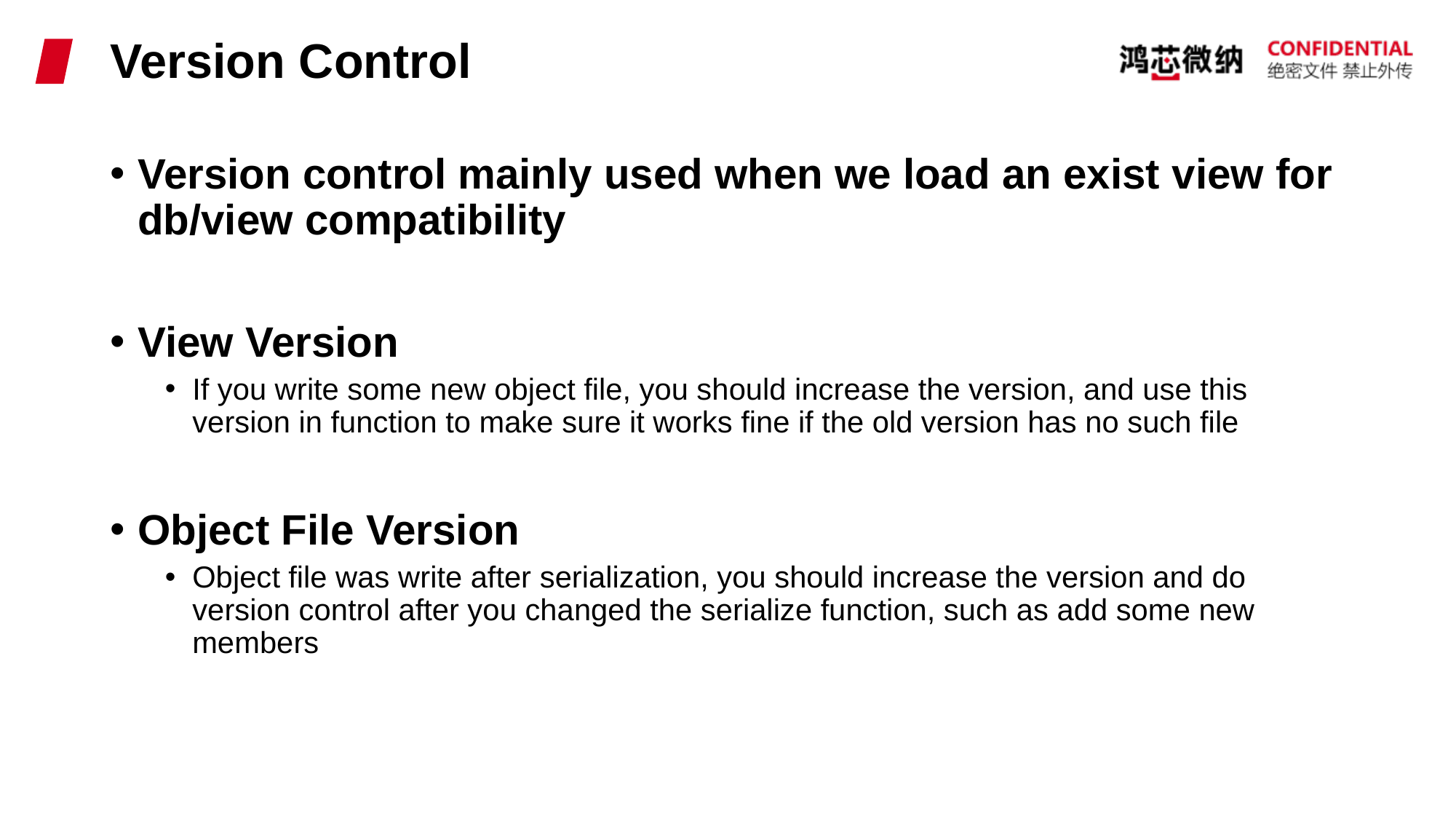

# Version Control
Version control mainly used when we load an exist view for db/view compatibility

View Version
If you write some new object file, you should increase the version, and use this version in function to make sure it works fine if the old version has no such file

Object File Version
Object file was write after serialization, you should increase the version and do version control after you changed the serialize function, such as add some new members